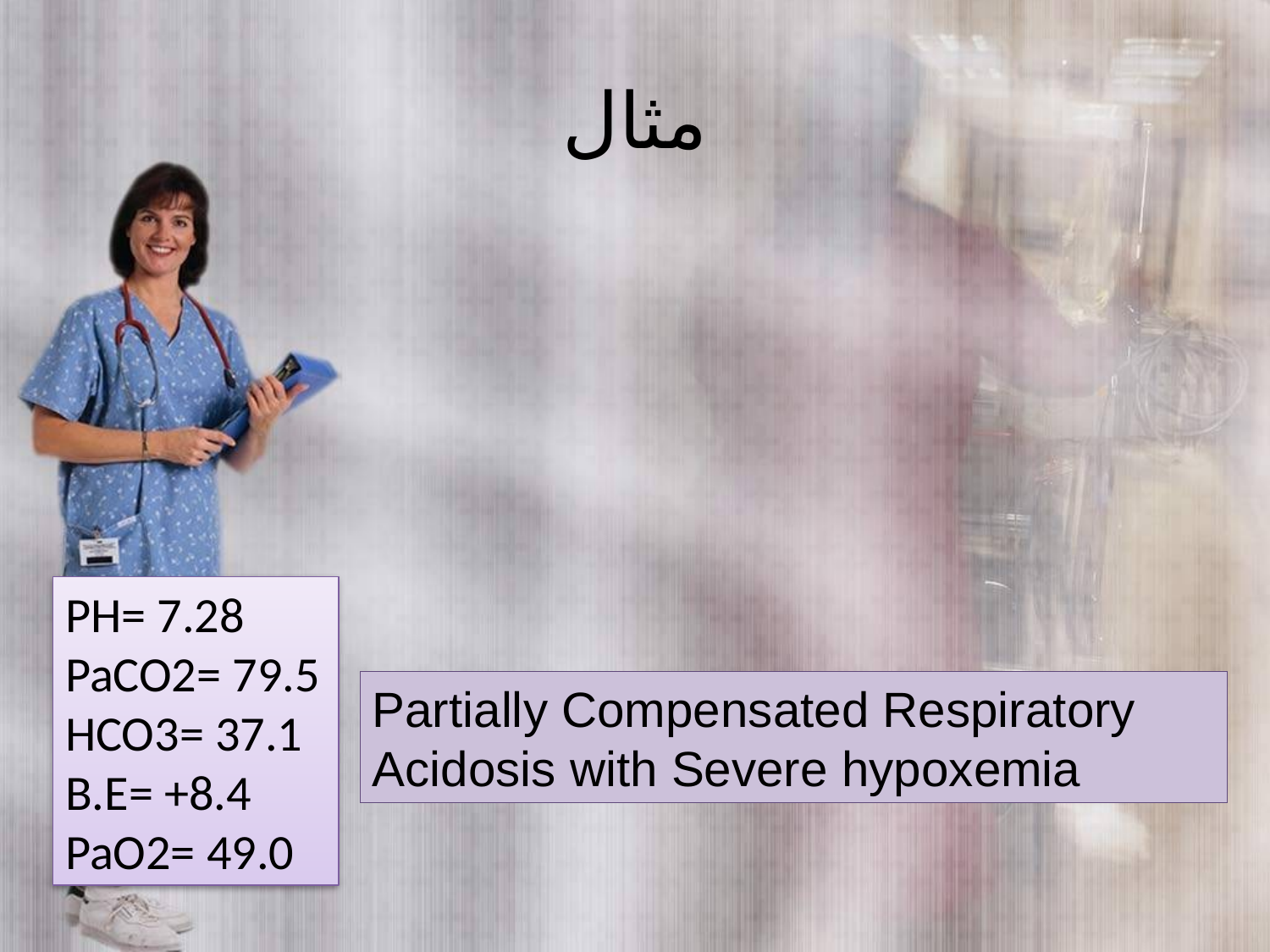

# مثال
PH= 7.28
PaCO2= 79.5
HCO3= 37.1
B.E= +8.4
PaO2= 49.0
Partially Compensated Respiratory Acidosis with Severe hypoxemia